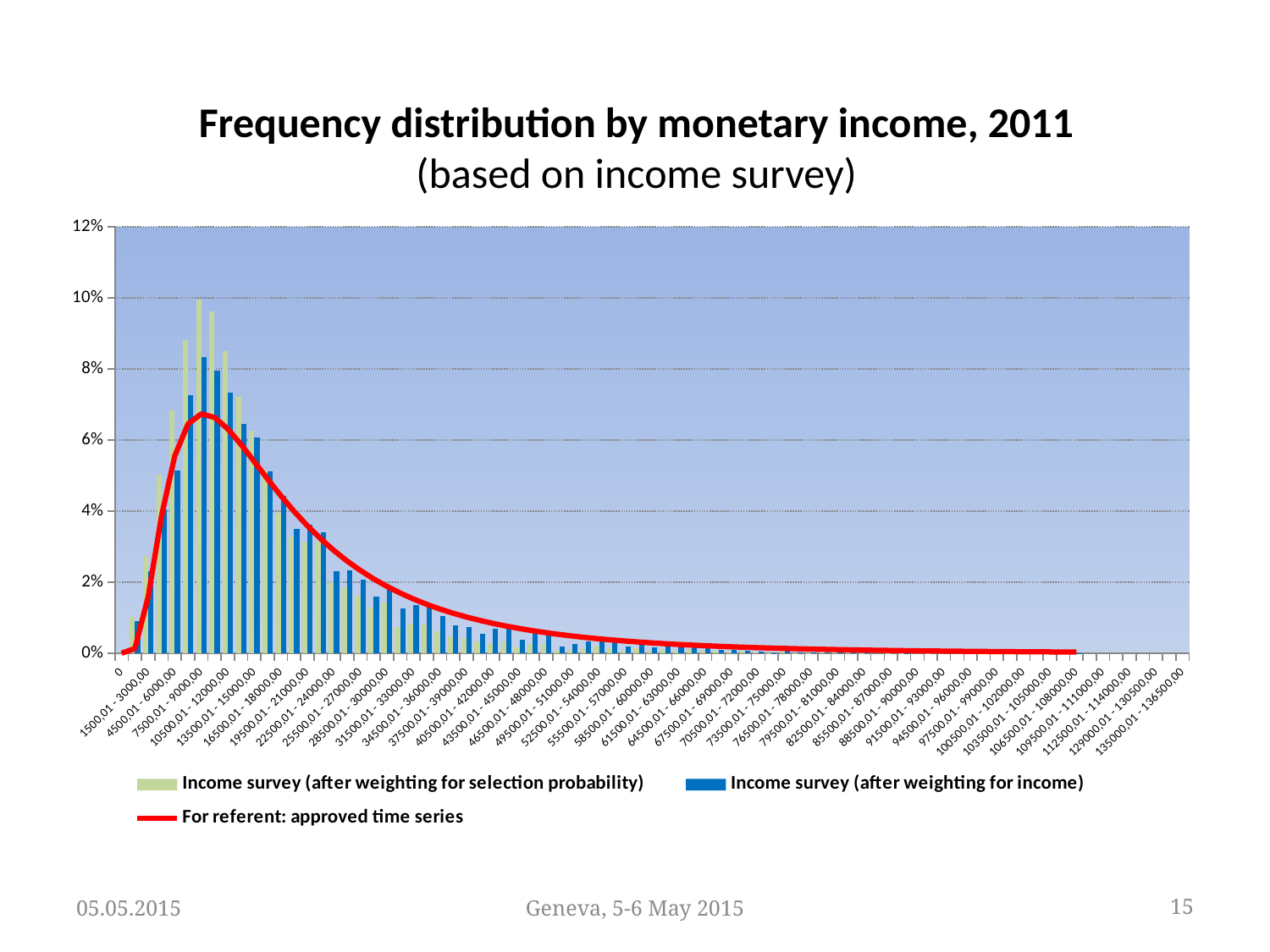

# Frequency distribution by monetary income, 2011 (based on income survey)

[unsupported chart]

05.05.2015
Geneva, 5-6 May 2015
15